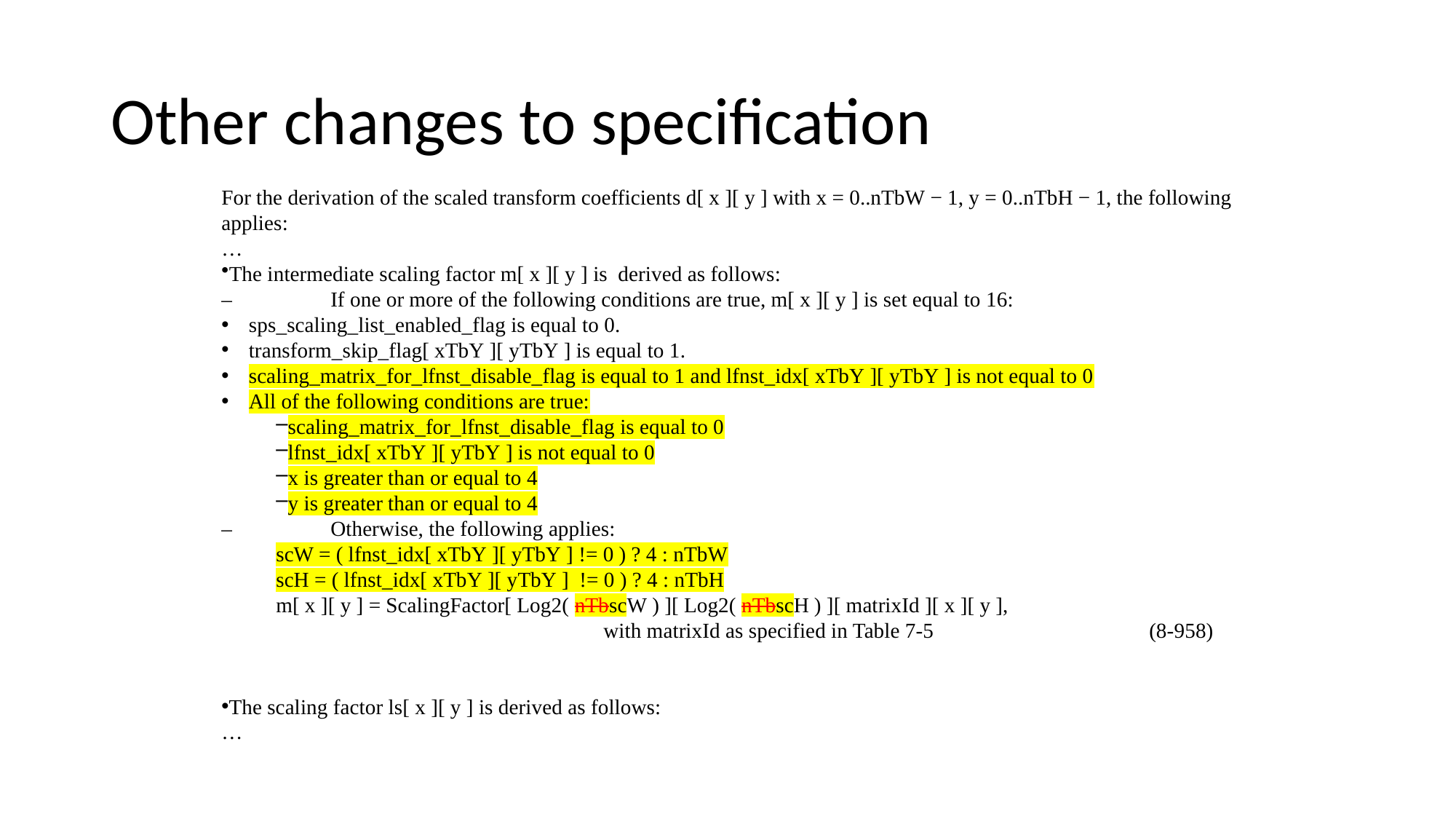

# Other changes to specification
For the derivation of the scaled transform coefficients d[ x ][ y ] with x = 0..nTbW − 1, y = 0..nTbH − 1, the following applies:
…
The intermediate scaling factor m[ x ][ y ] is  derived as follows:
–	If one or more of the following conditions are true, m[ x ][ y ] is set equal to 16:
sps_scaling_list_enabled_flag is equal to 0.
transform_skip_flag[ xTbY ][ yTbY ] is equal to 1.
scaling_matrix_for_lfnst_disable_flag is equal to 1 and lfnst_idx[ xTbY ][ yTbY ] is not equal to 0
All of the following conditions are true:
scaling_matrix_for_lfnst_disable_flag is equal to 0
lfnst_idx[ xTbY ][ yTbY ] is not equal to 0
x is greater than or equal to 4
y is greater than or equal to 4
–	Otherwise, the following applies:
scW = ( lfnst_idx[ xTbY ][ yTbY ] != 0 ) ? 4 : nTbW
scH = ( lfnst_idx[ xTbY ][ yTbY ]  != 0 ) ? 4 : nTbH
m[ x ][ y ] = ScalingFactor[ Log2( nTbscW ) ][ Log2( nTbscH ) ][ matrixId ][ x ][ y ],
			with matrixId as specified in Table 7‑5		(8‑958)
The scaling factor ls[ x ][ y ] is derived as follows:
…